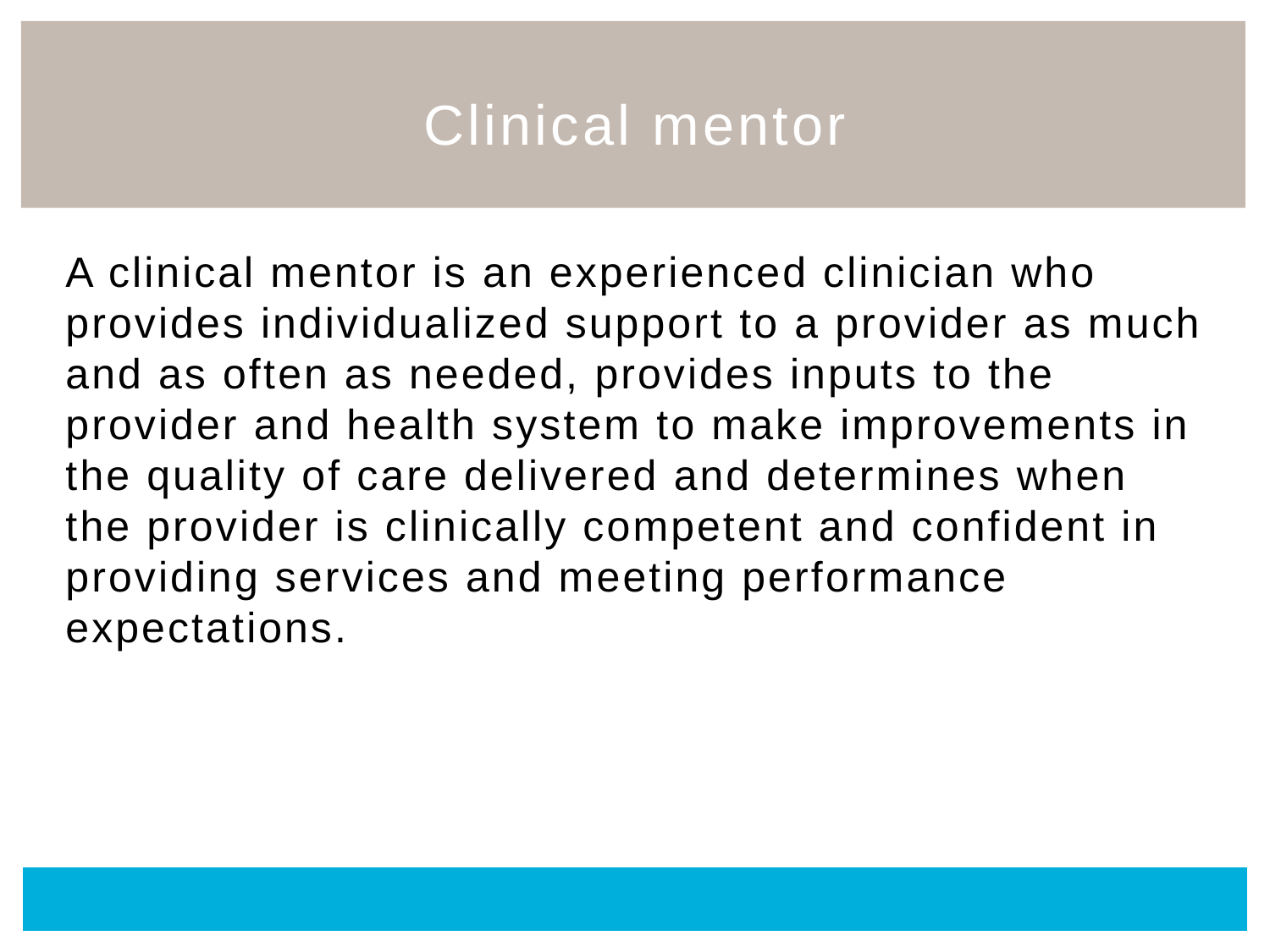

# Clinical mentor
A clinical mentor is an experienced clinician who provides individualized support to a provider as much and as often as needed, provides inputs to the provider and health system to make improvements in the quality of care delivered and determines when the provider is clinically competent and confident in providing services and meeting performance expectations.